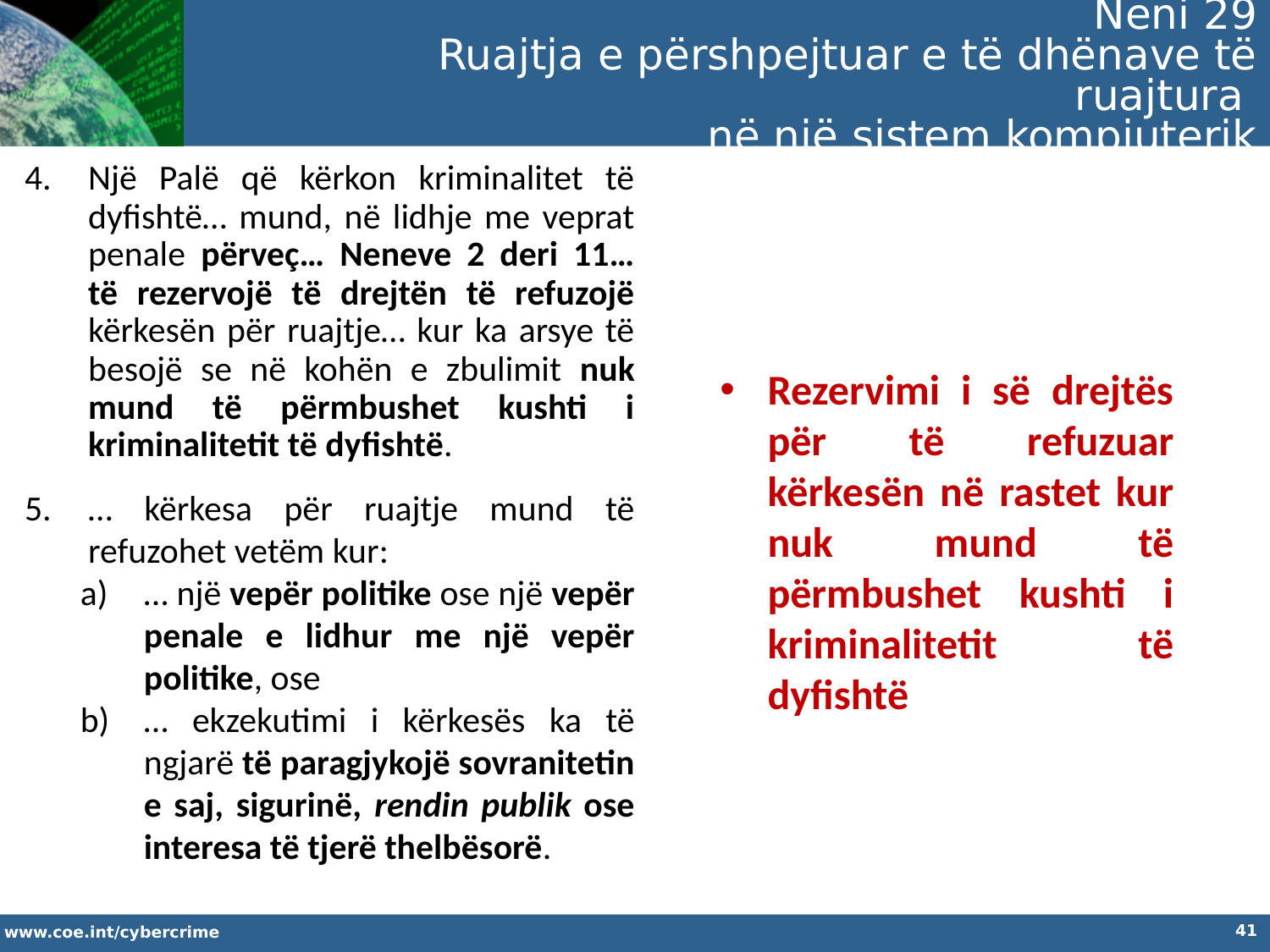

Neni 29
Ruajtja e përshpejtuar e të dhënave të ruajtura
në një sistem kompjuterik
Një Palë që kërkon kriminalitet të dyfishtë… mund, në lidhje me veprat penale përveç… Neneve 2 deri 11… të rezervojë të drejtën të refuzojë kërkesën për ruajtje… kur ka arsye të besojë se në kohën e zbulimit nuk mund të përmbushet kushti i kriminalitetit të dyfishtë.
… kërkesa për ruajtje mund të refuzohet vetëm kur:
… një vepër politike ose një vepër penale e lidhur me një vepër politike, ose
… ekzekutimi i kërkesës ka të ngjarë të paragjykojë sovranitetin e saj, sigurinë, rendin publik ose interesa të tjerë thelbësorë.
Rezervimi i së drejtës për të refuzuar kërkesën në rastet kur nuk mund të përmbushet kushti i kriminalitetit të dyfishtë
41